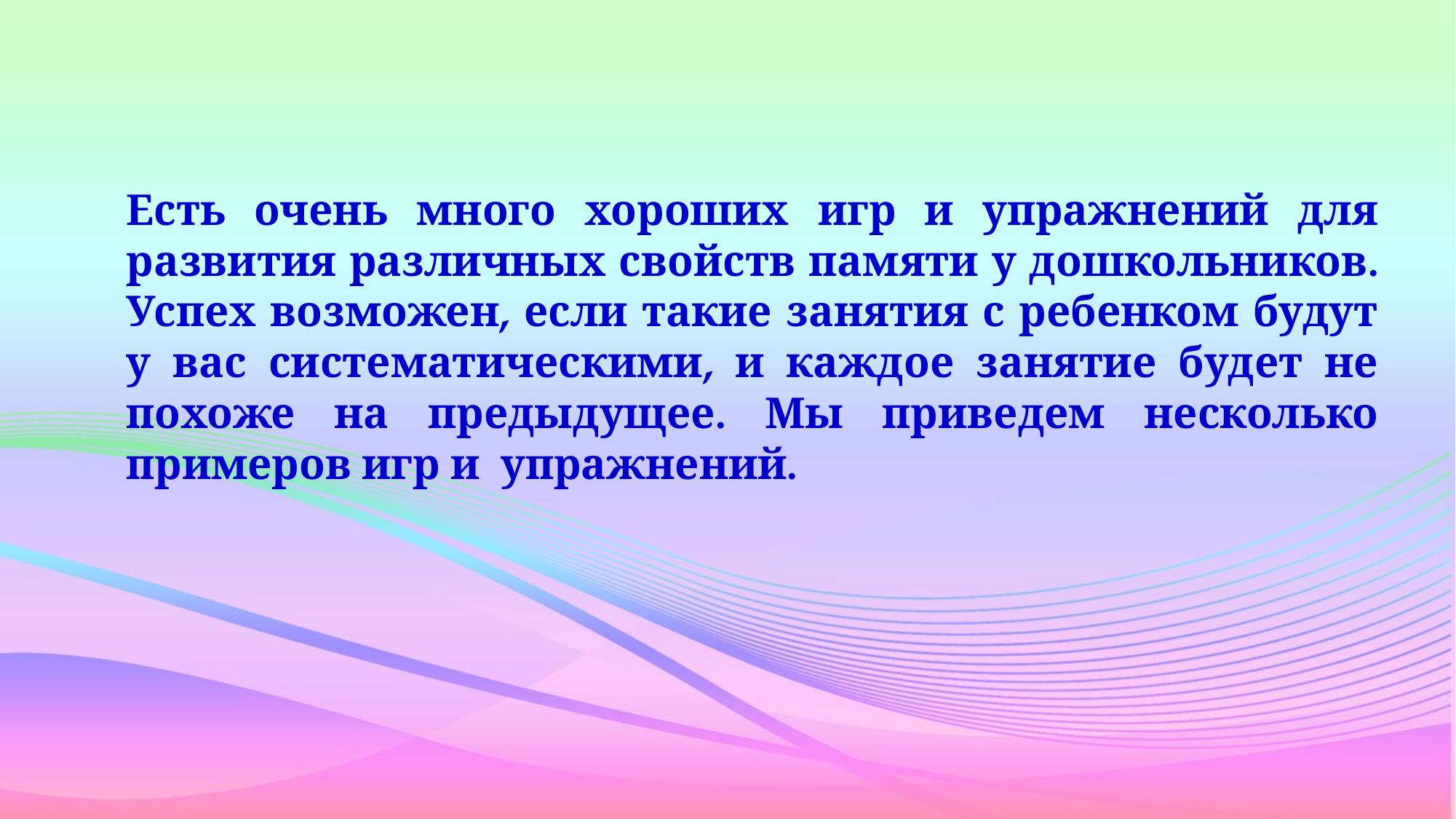

Есть очень много хороших игр и упражнений для развития различных свойств памяти у дошкольников. Успех возможен, если такие занятия с ребенком будут у вас систематическими, и каждое занятие будет не похоже на предыдущее. Мы приведем несколько примеров игр и  упражнений.